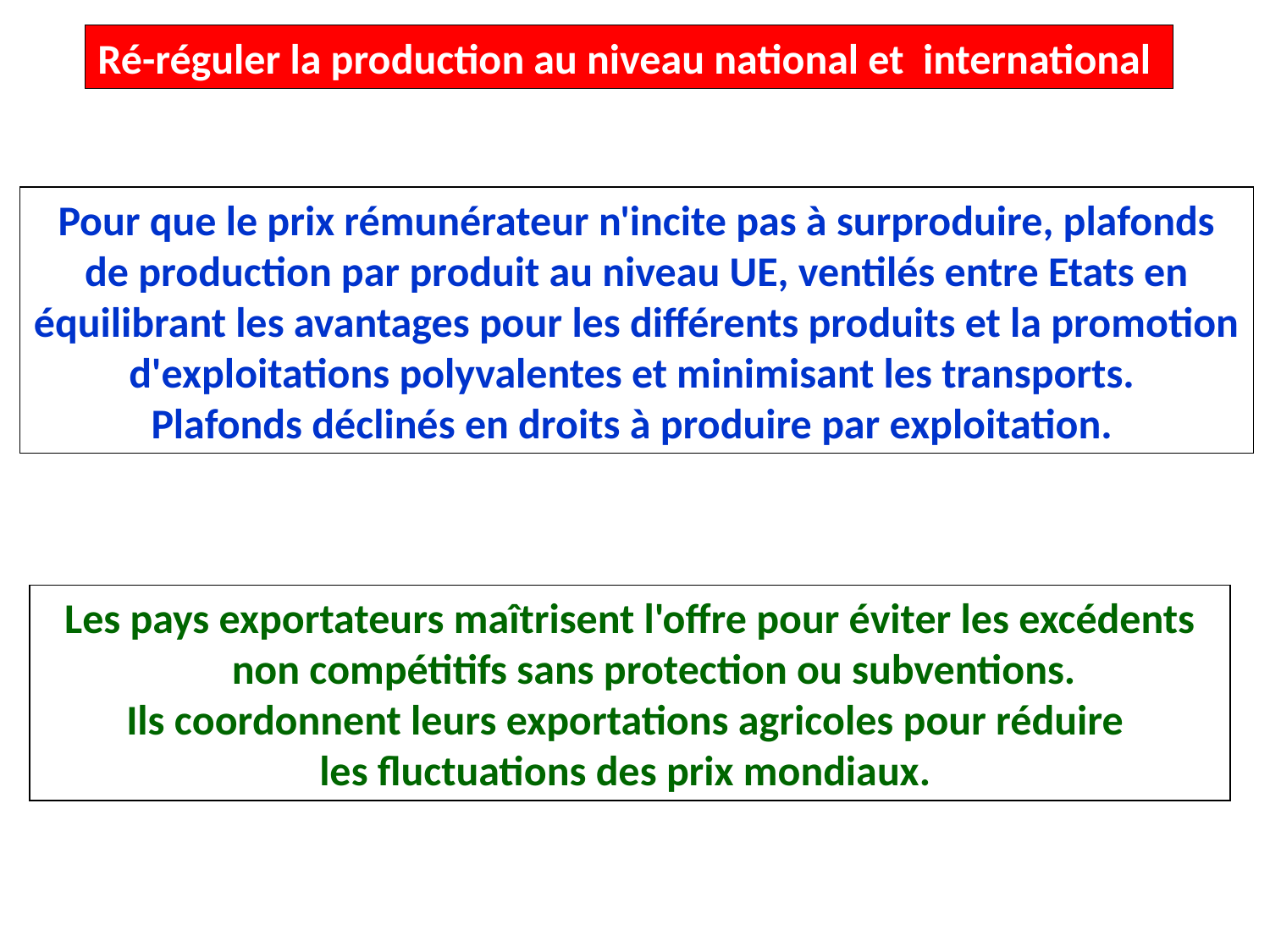

Ré-réguler la production au niveau national et  international
Pour que le prix rémunérateur n'incite pas à surproduire, plafonds de production par produit au niveau UE, ventilés entre Etats en équilibrant les avantages pour les différents produits et la promotion d'exploitations polyvalentes et minimisant les transports.
Plafonds déclinés en droits à produire par exploitation.
Les pays exportateurs maîtrisent l'offre pour éviter les excédents non compétitifs sans protection ou subventions.
Ils coordonnent leurs exportations agricoles pour réduire
les fluctuations des prix mondiaux.